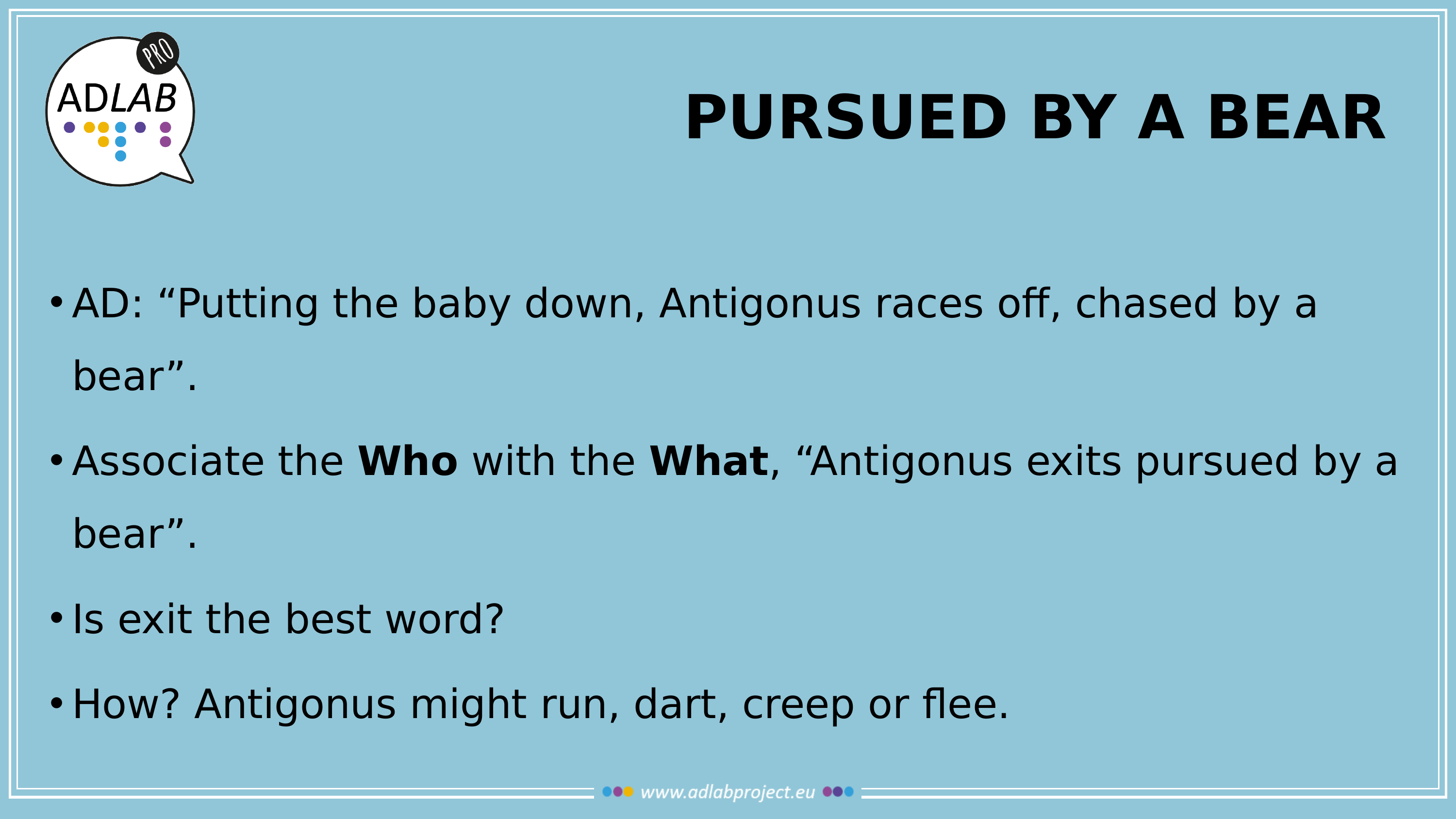

# pursued by a bear
AD: “Putting the baby down, Antigonus races off, chased by a bear”.
Associate the Who with the What, “Antigonus exits pursued by a bear”.
Is exit the best word?
How? Antigonus might run, dart, creep or flee.